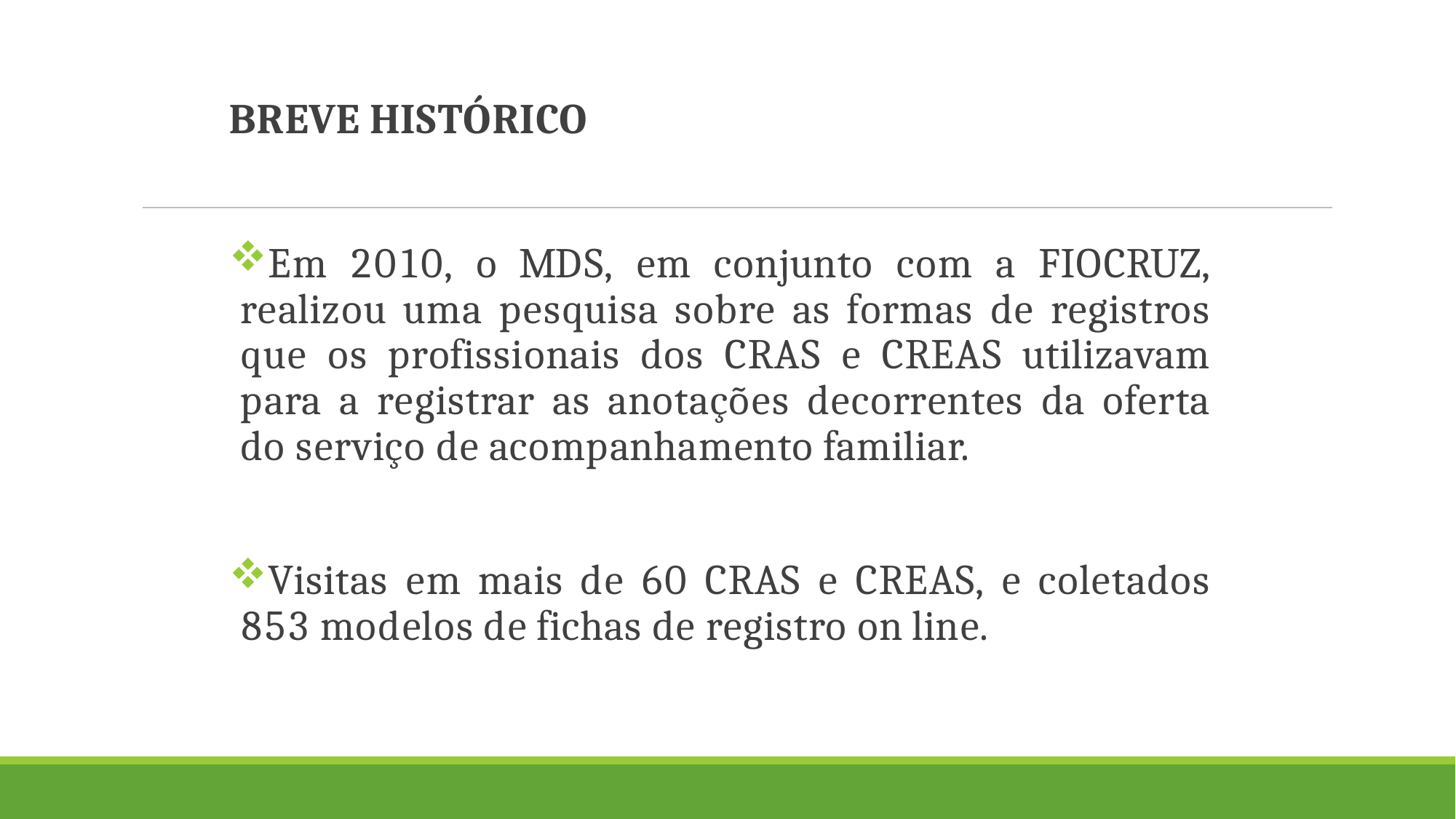

BREVE HISTÓRICO

# Em 2010, o MDS, em conjunto com a FIOCRUZ, realizou uma pesquisa sobre as formas de registros que os profissionais dos CRAS e CREAS utilizavam para a registrar as anotações decorrentes da oferta do serviço de acompanhamento familiar.

Visitas em mais de 60 CRAS e CREAS, e coletados 853 modelos de fichas de registro on line.